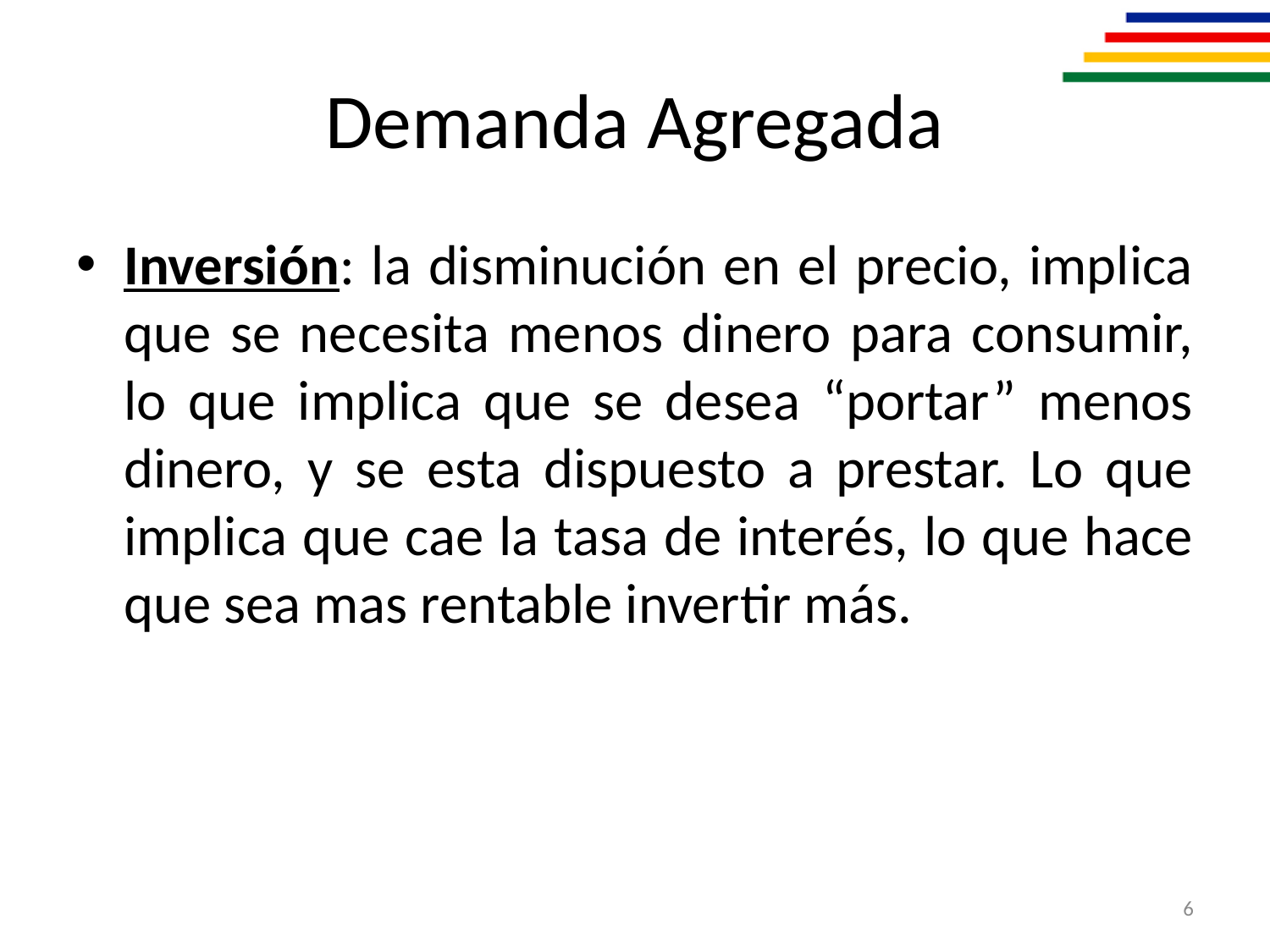

# Demanda Agregada
Inversión: la disminución en el precio, implica que se necesita menos dinero para consumir, lo que implica que se desea “portar” menos dinero, y se esta dispuesto a prestar. Lo que implica que cae la tasa de interés, lo que hace que sea mas rentable invertir más.
6